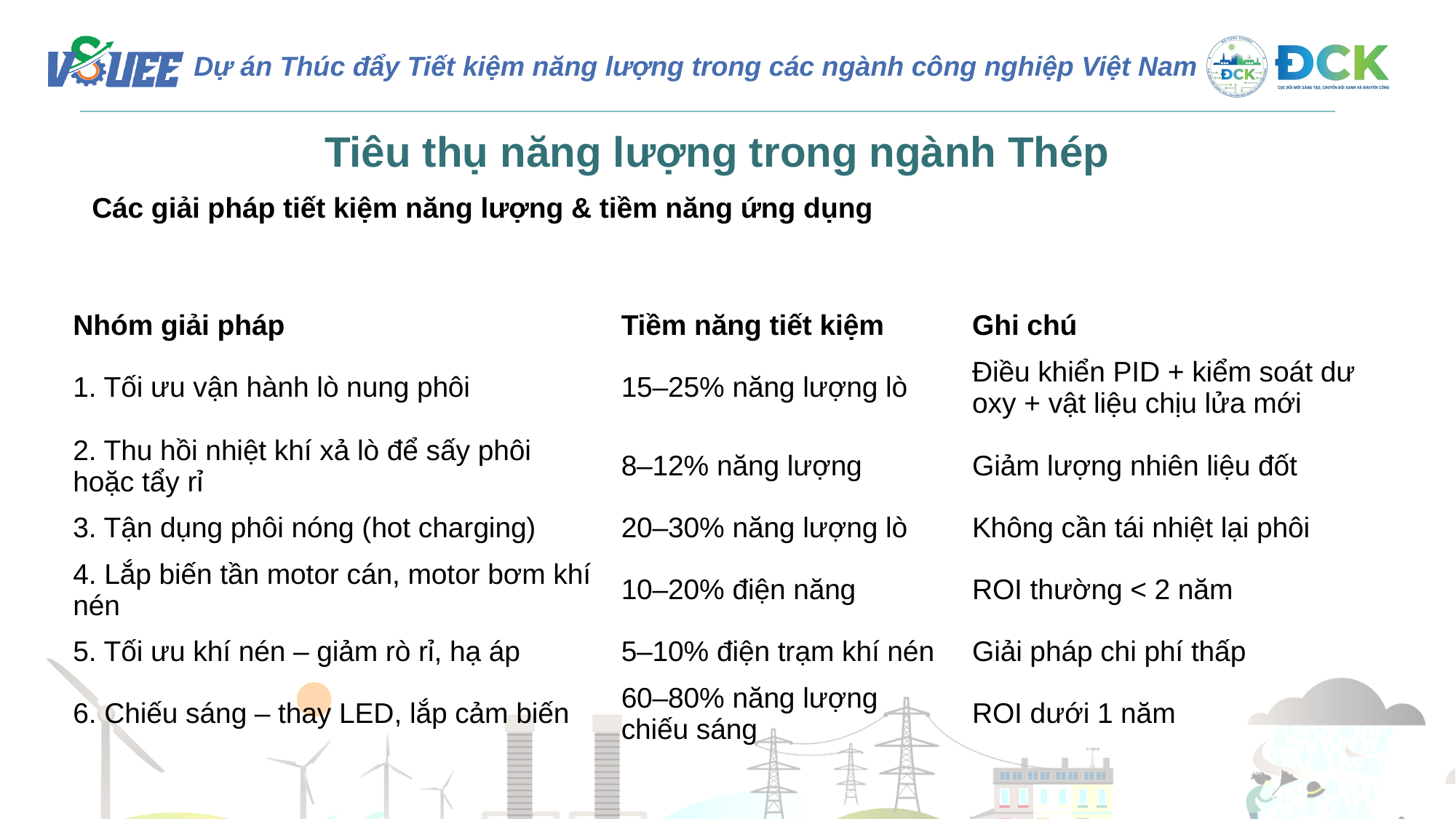

Tiêu thụ năng lượng trong ngành Thép
Các giải pháp tiết kiệm năng lượng & tiềm năng ứng dụng
| Nhóm giải pháp | Tiềm năng tiết kiệm | Ghi chú |
| --- | --- | --- |
| 1. Tối ưu vận hành lò nung phôi | 15–25% năng lượng lò | Điều khiển PID + kiểm soát dư oxy + vật liệu chịu lửa mới |
| 2. Thu hồi nhiệt khí xả lò để sấy phôi hoặc tẩy rỉ | 8–12% năng lượng | Giảm lượng nhiên liệu đốt |
| 3. Tận dụng phôi nóng (hot charging) | 20–30% năng lượng lò | Không cần tái nhiệt lại phôi |
| 4. Lắp biến tần motor cán, motor bơm khí nén | 10–20% điện năng | ROI thường < 2 năm |
| 5. Tối ưu khí nén – giảm rò rỉ, hạ áp | 5–10% điện trạm khí nén | Giải pháp chi phí thấp |
| 6. Chiếu sáng – thay LED, lắp cảm biến | 60–80% năng lượng chiếu sáng | ROI dưới 1 năm |